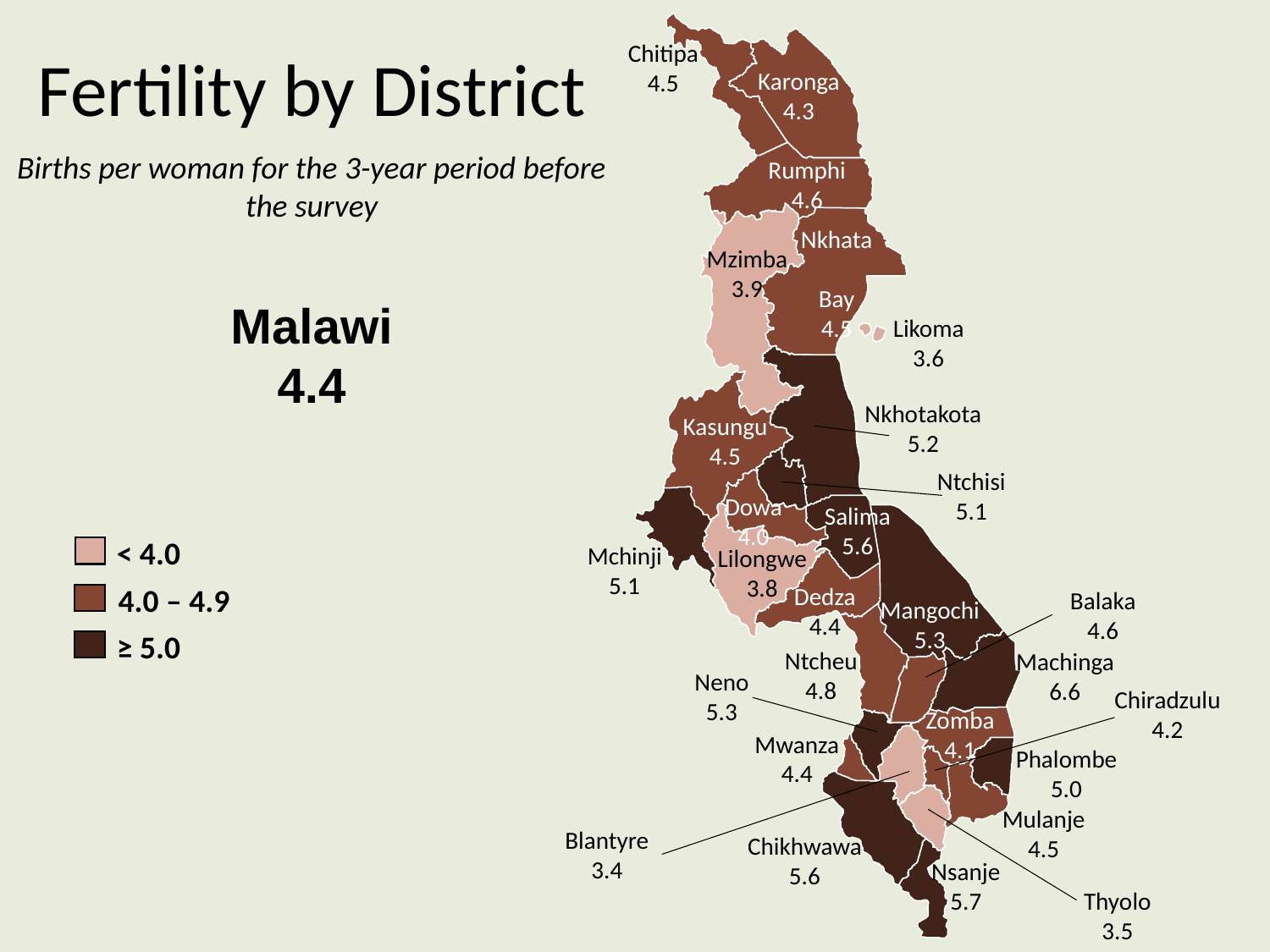

# Fertility by District

Chitipa
4.5
Karonga
4.3
Births per woman for the 3-year period before the survey

Rumphi
4.6

Nkhata
Bay
4.5
Mzimba
3.9
Malawi
4.4
Likoma
3.6

Nkhotakota
5.2
Kasungu
4.5

Ntchisi
5.1

Dowa
4.0

Salima
5.6

< 4.0
Mchinji
5.1
Lilongwe
3.8

 4.0 – 4.9
Dedza
4.4
Balaka
4.6

Mangochi
5.3

≥ 5.0

Ntcheu
4.8
Machinga
6.6

Neno
5.3
Chiradzulu
4.2
Zomba
4.1

Mwanza
4.4

Phalombe
5.0

Mulanje
4.5
Blantyre
3.4
Chikhwawa
5.6

Nsanje
5.7
Thyolo
3.5